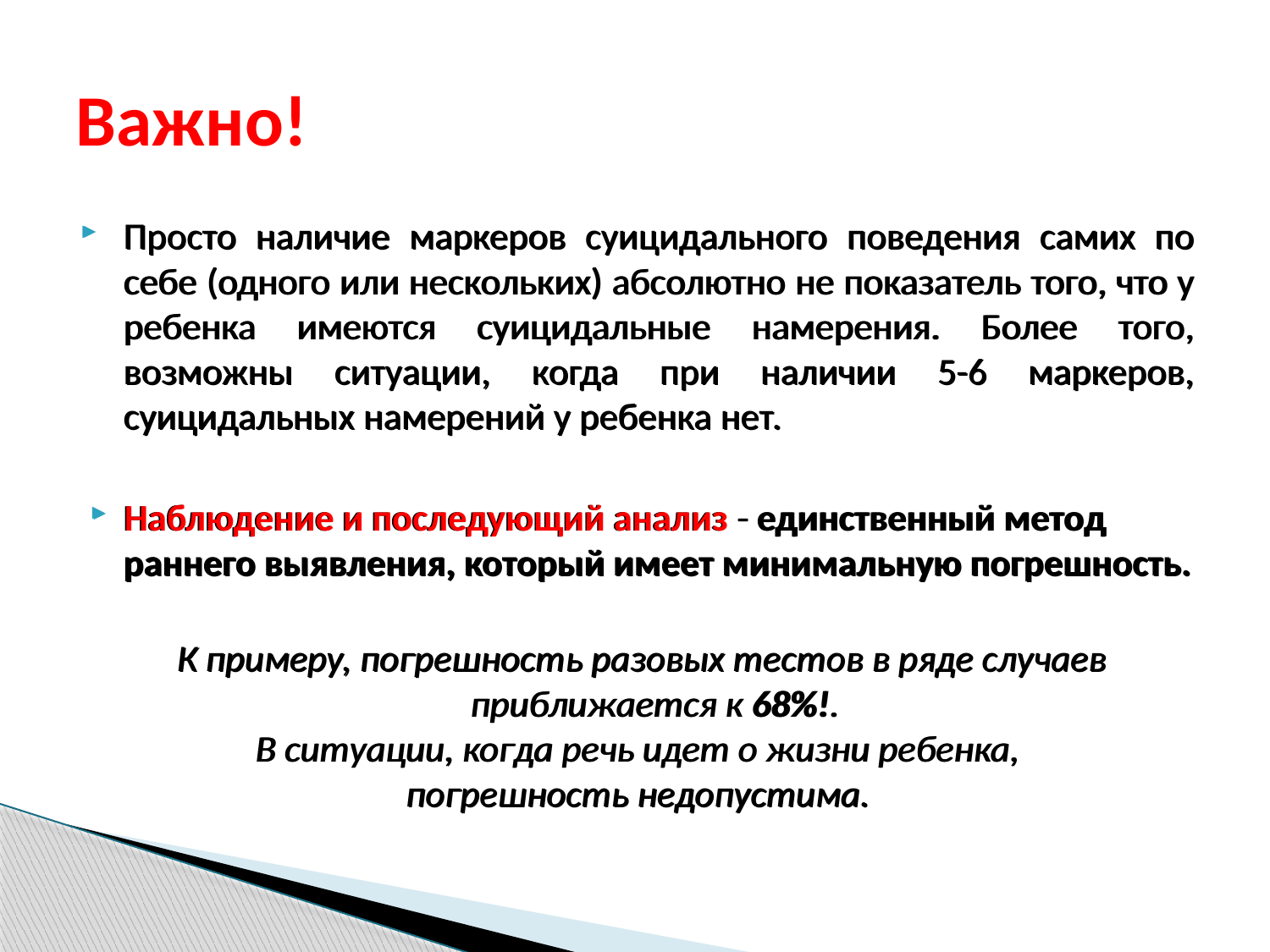

# Важно!
Просто наличие маркеров суицидального поведения самих по себе (одного или нескольких) абсолютно не показатель того, что у ребенка имеются суицидальные намерения. Более того, возможны ситуации, когда при наличии 5-6 маркеров, суицидальных намерений у ребенка нет.

Наблюдение и последующий анализ - единственный метод раннего выявления, который имеет минимальную погрешность.

К примеру, погрешность разовых тестов в ряде случаев приближается к 68%!.
В ситуации, когда речь идет о жизни ребенка,
погрешность недопустима.

Просто наличие маркеров суицидального поведения самих по себе (одного или нескольких) абсолютно не показатель того, что у ребенка имеются суицидальные намерения. Более того, возможны ситуации, когда при наличии 5-6 маркеров, суицидальных намерений у ребенка нет.

Наблюдение и последующий анализ - единственный метод раннего выявления, который имеет минимальную погрешность.

К примеру, погрешность разовых тестов в ряде случаев приближается к 68%!.
В ситуации, когда речь идет о жизни ребенка,
погрешность недопустима.